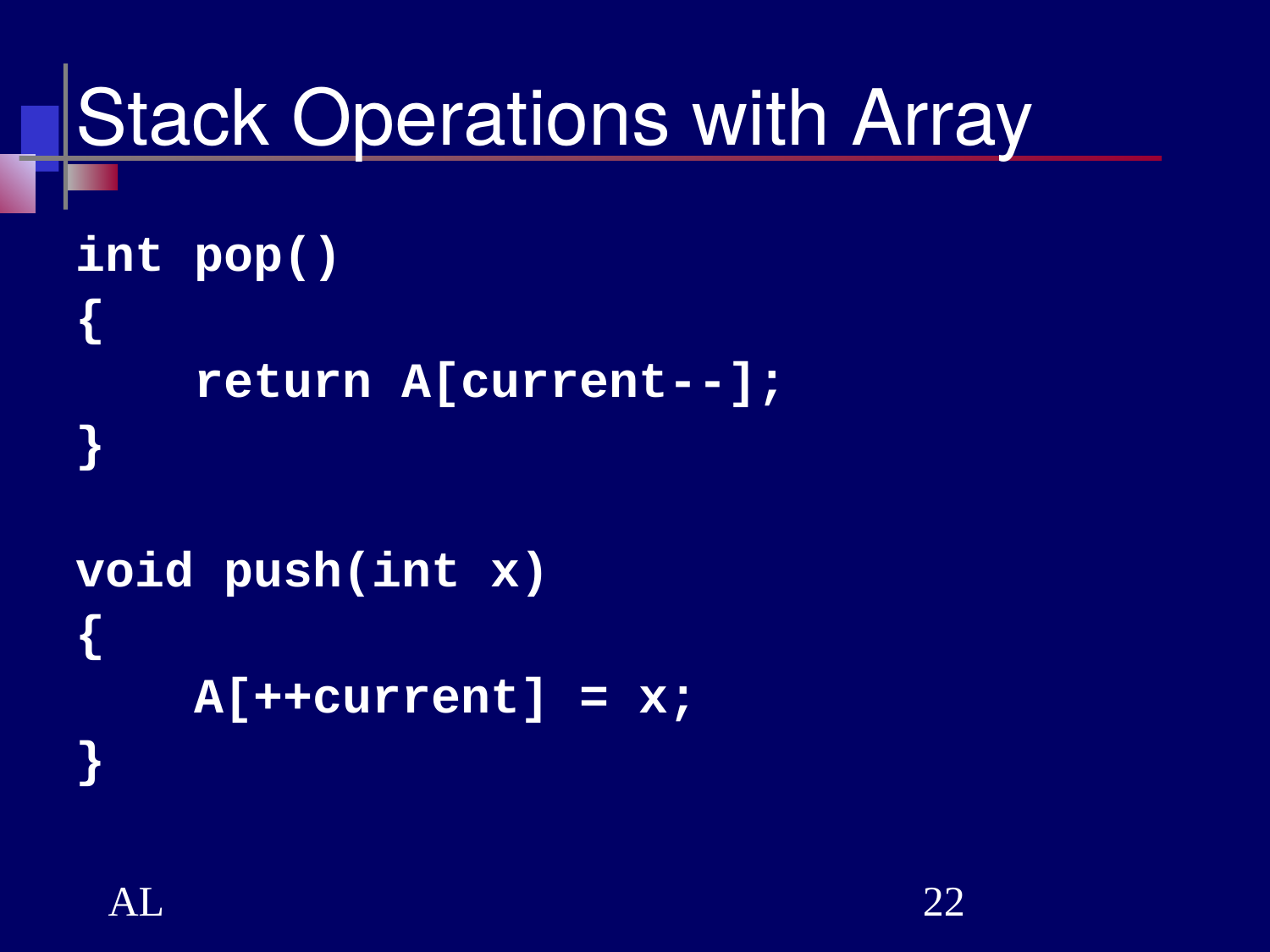

# Stack Operations with Array
int pop()
{
    return A[current--];
}

void push(int x)
{
    A[++current] = x;
}
AL
22